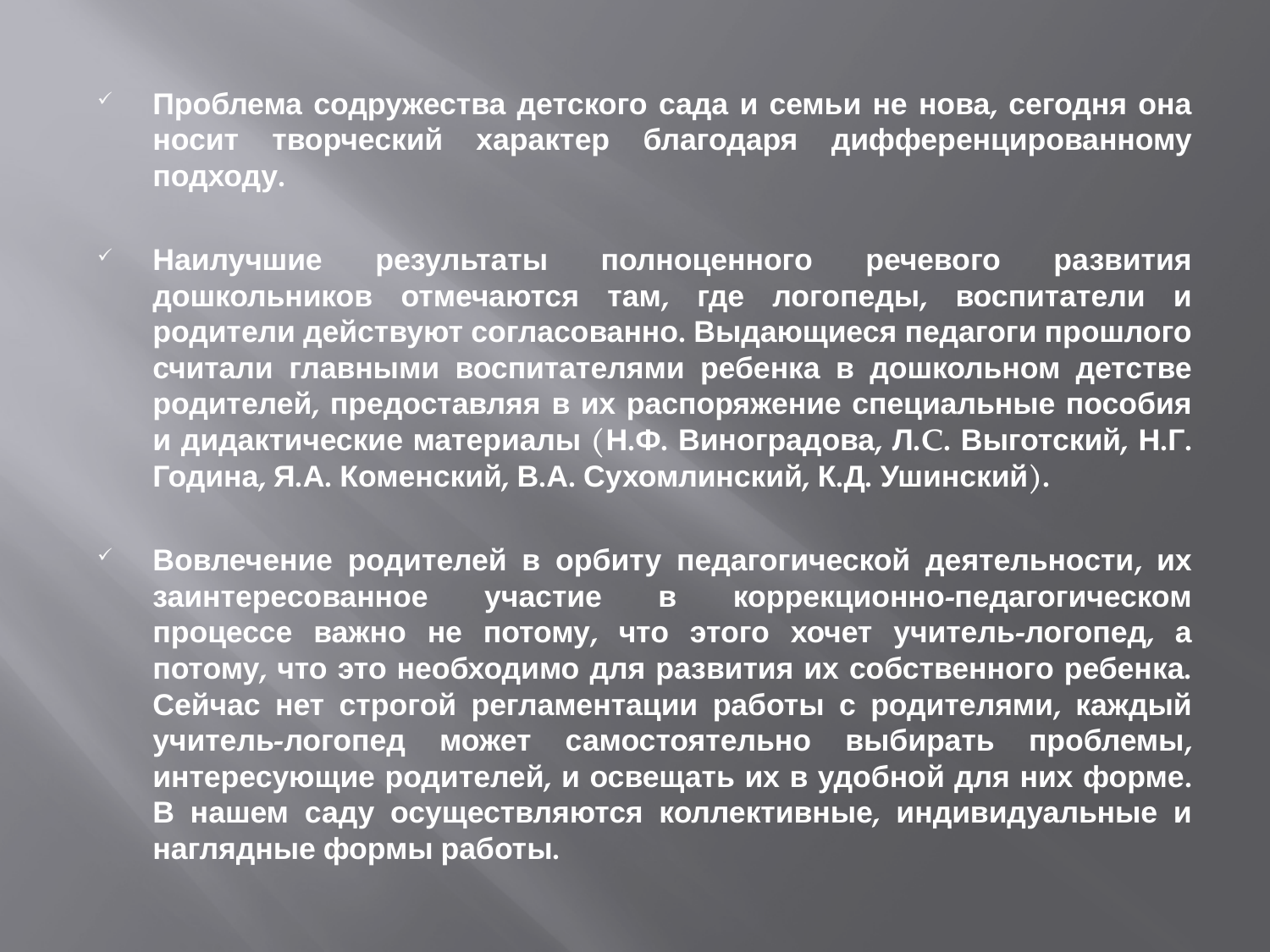

#

Проблема содружества дет­ского сада и семьи не нова, сегодня она носит творческий характер благодаря дифферен­цированному подходу.

Наилучшие результаты пол­ноценного речевого развития дошкольников отмечаются там, где логопеды, воспитатели и родители дей­ствуют согласованно. Выдающиеся педагоги про­шлого считали главными воспи­тателями ребенка в дошкольном детстве родителей, предоставляя в их распоряжение специаль­ные пособия и дидактические материалы (Н.Ф. Виноградова, Л.C. Выготский, Н.Г. Година, Я.А. Коменский, В.А. Сухомлинский, К.Д. Ушинский).

Вовлечение родителей в ор­биту педагогической деятель­ности, их заинтересованное участие в коррекционно-педагогическом процессе важно не потому, что этого хочет учи­тель-логопед, а потому, что это необходимо для развития их собственного ребенка. Сейчас нет строгой регламентации работы с родителями, каждый учи­тель-логопед может самостоя­тельно выбирать проблемы, интересующие родителей, и ос­вещать их в удобной для них форме. В нашем саду осуществляются коллективные, индивидуальные и наглядные формы работы.